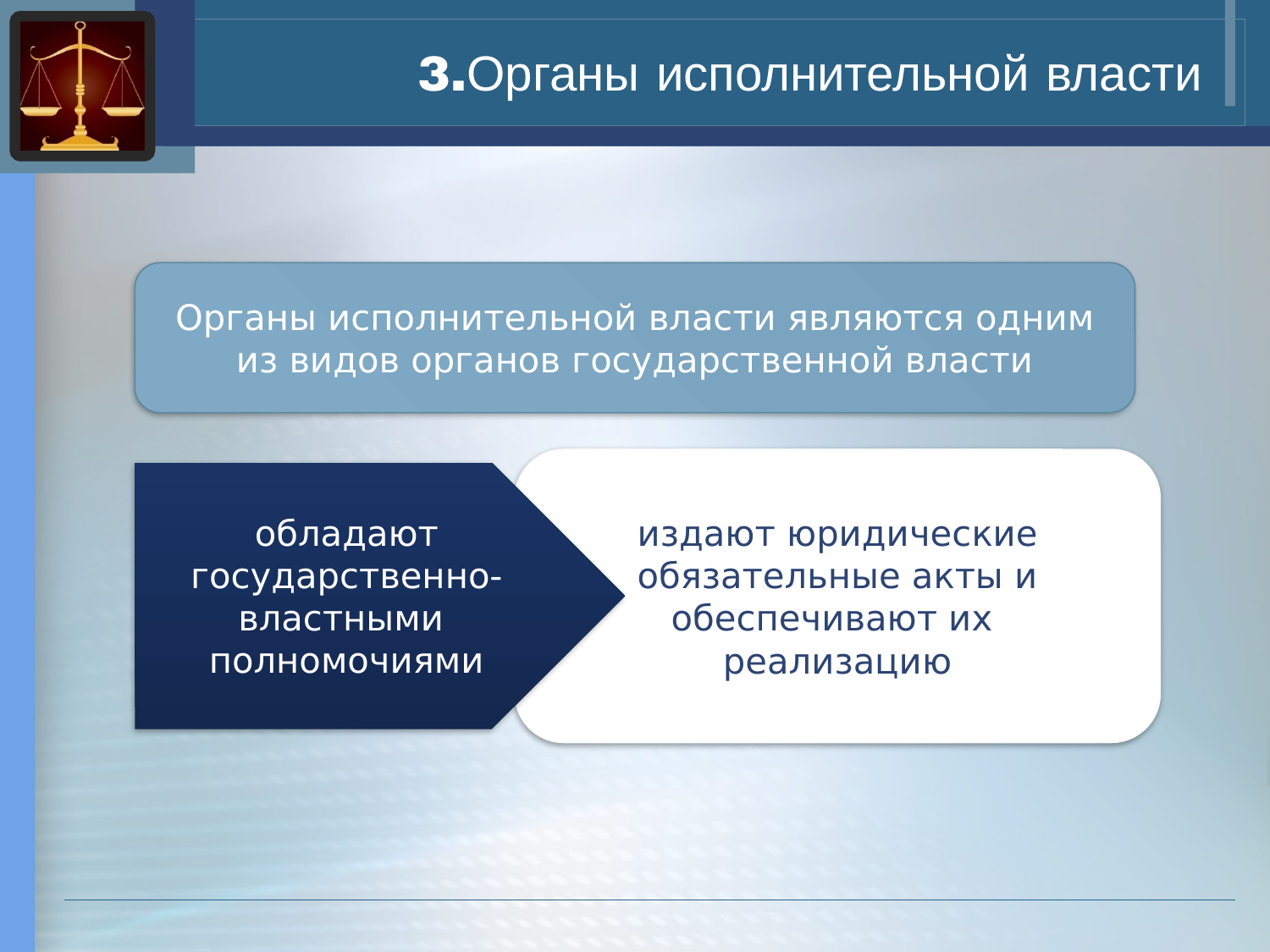

# 3.Органы исполнительной власти
Органы исполнительной власти являются одним из видов органов государственной власти
издают юридические обязательные акты и обеспечивают их
реализацию

обладают государственно-властными
полномочиями

7